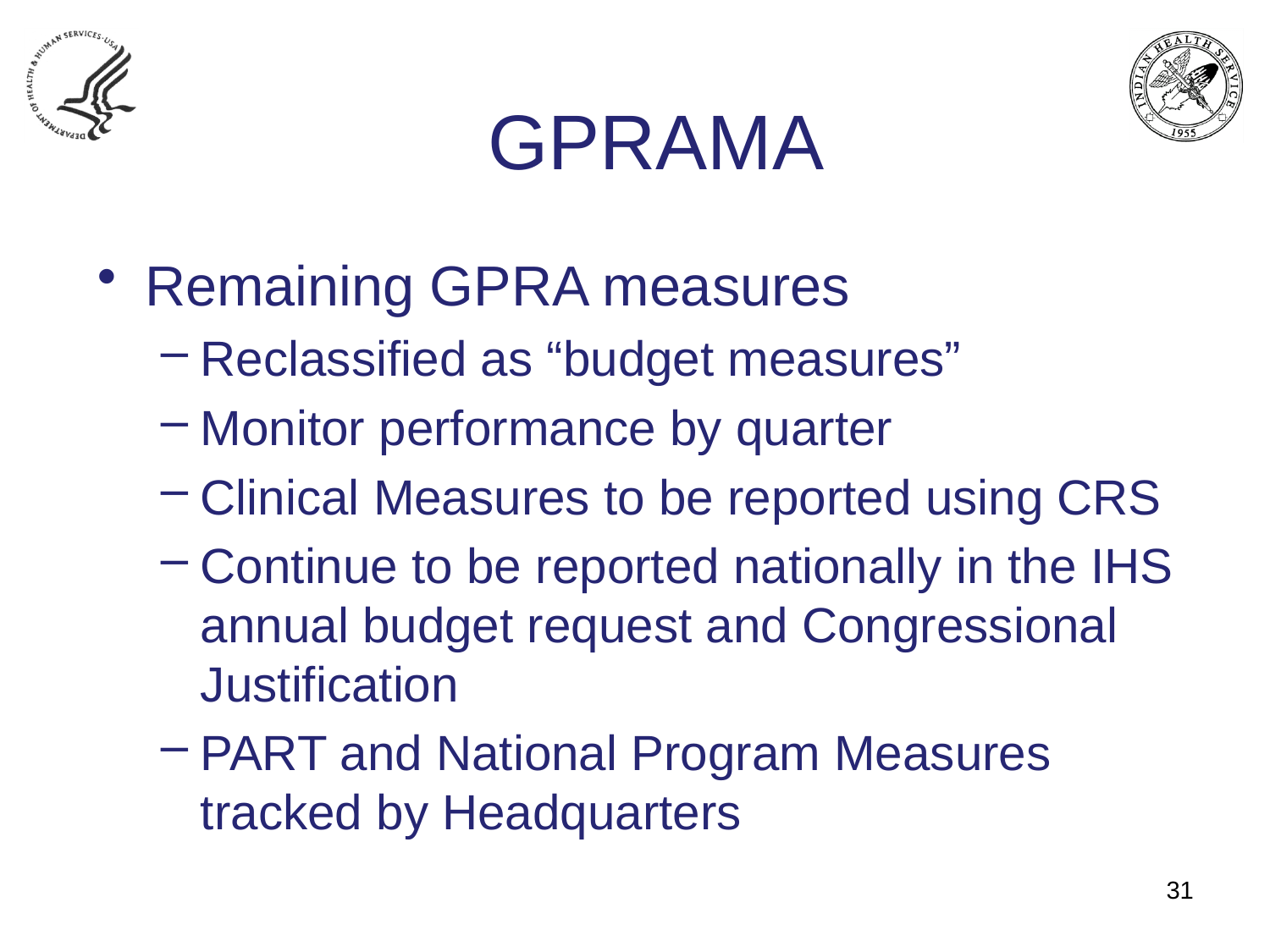

GPRAMA
Remaining GPRA measures
Reclassified as “budget measures”
Monitor performance by quarter
Clinical Measures to be reported using CRS
Continue to be reported nationally in the IHS annual budget request and Congressional Justification
PART and National Program Measures tracked by Headquarters

31